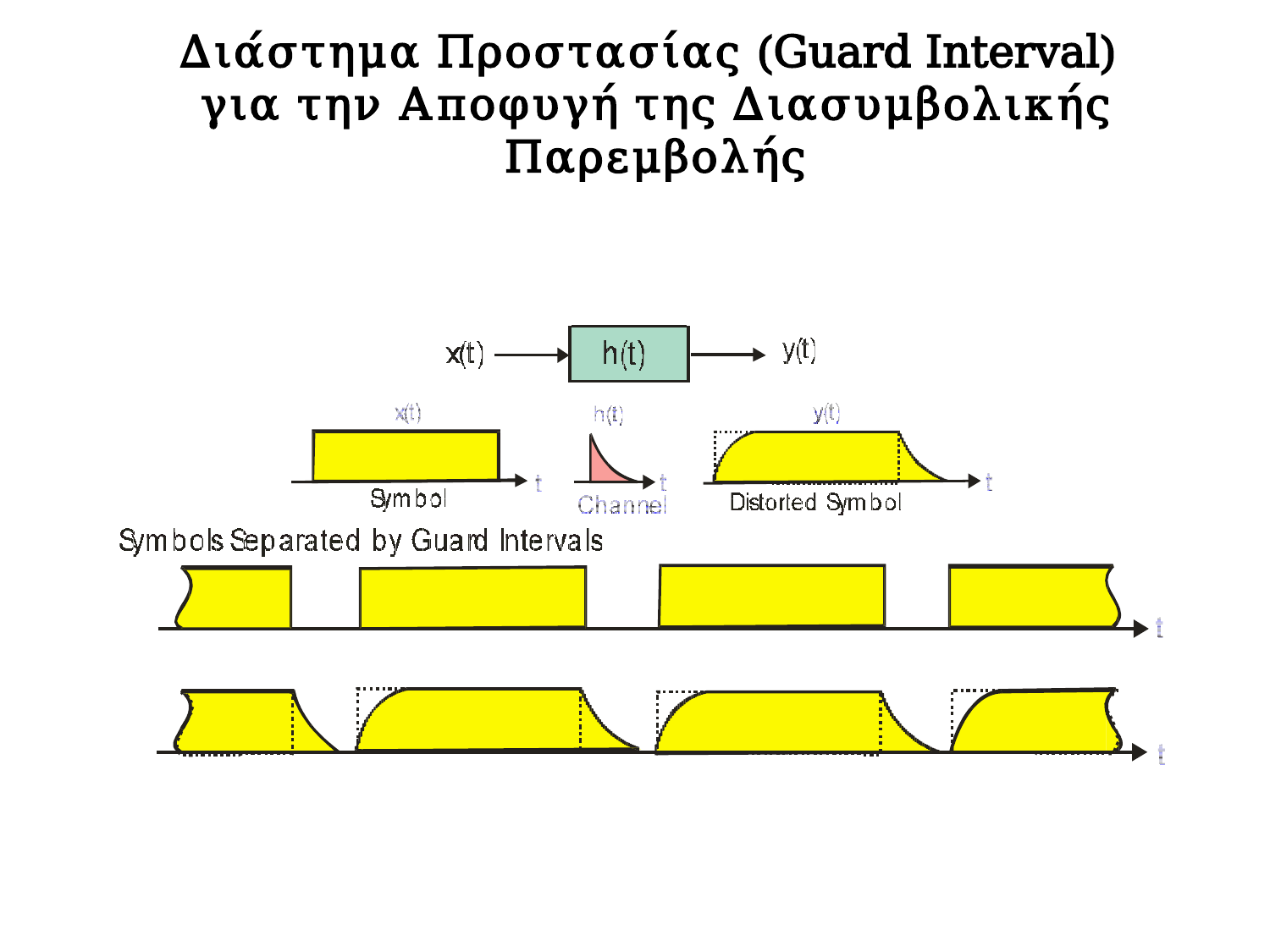

# Διάστημα Προστασίας (Guard Interval) για την Αποφυγή της Διασυμβολικής Παρεμβολής